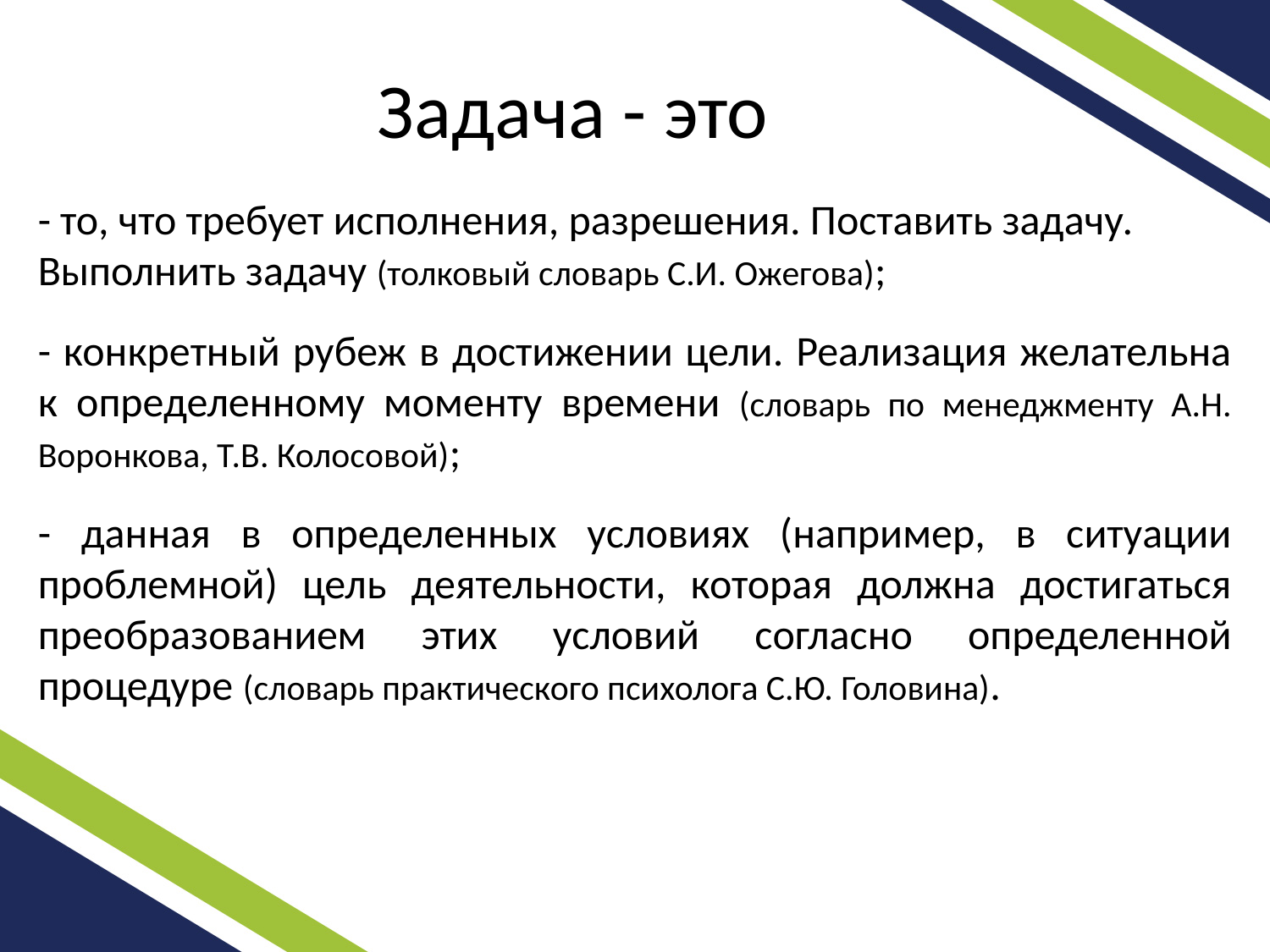

# Задача - это
- то, что требует исполнения, разрешения. Поставить задачу. Выполнить задачу (толковый словарь С.И. Ожегова);

- конкретный рубеж в достижении цели. Реализация желательна к определенному моменту времени (словарь по менеджменту А.Н. Воронкова, Т.В. Колосовой);

- данная в определенных условиях (например, в ситуации проблемной) цель деятельности, которая должна достигаться преобразованием этих условий согласно определенной процедуре (словарь практического психолога С.Ю. Головина).